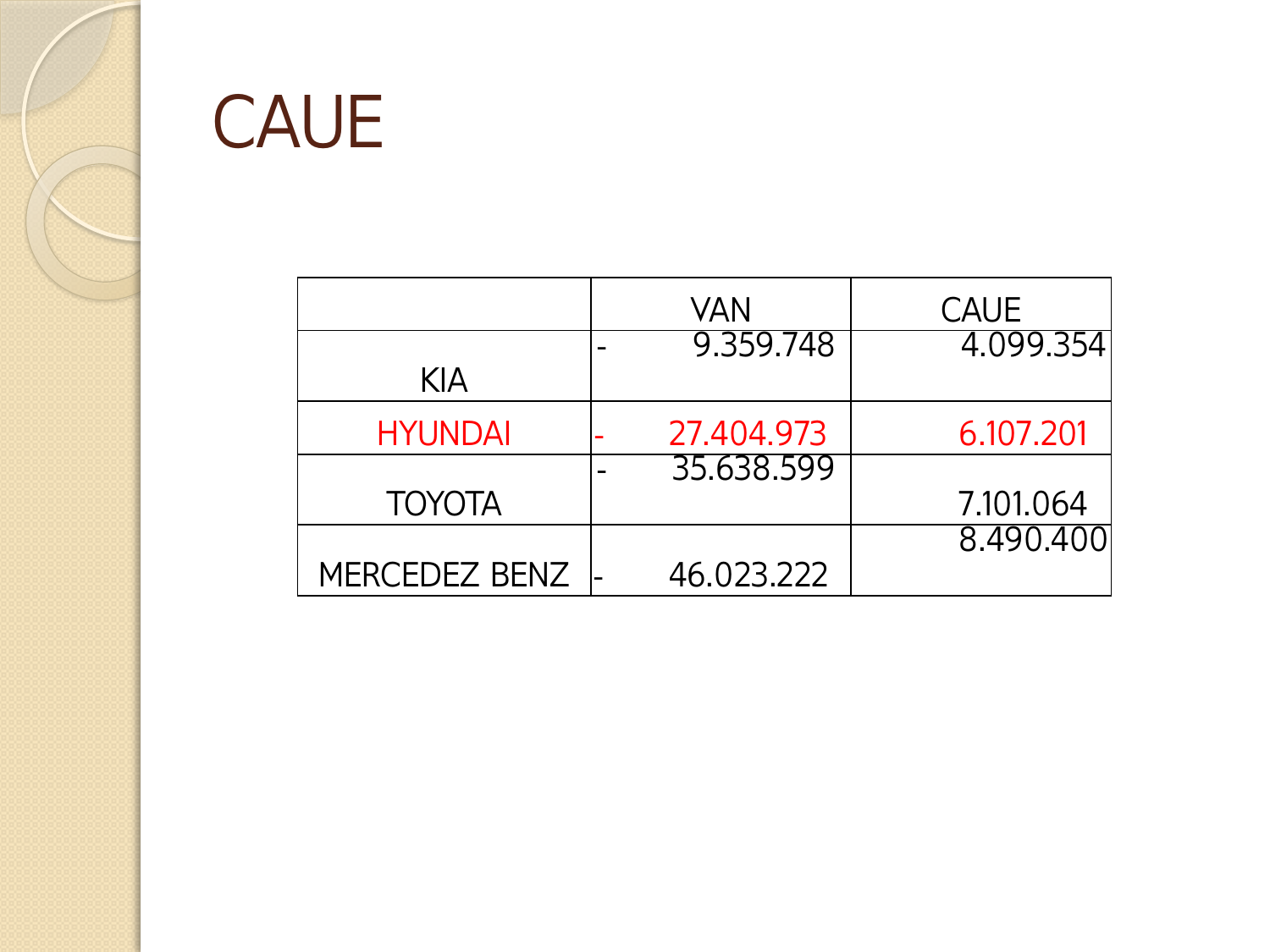

# CAUE
|  | VAN | CAUE |
| --- | --- | --- |
| KIA | - 9.359.748 | 4.099.354 |
| HYUNDAI | - 27.404.973 | 6.107.201 |
| TOYOTA | - 35.638.599 | 7.101.064 |
| MERCEDEZ BENZ | - 46.023.222 | 8.490.400 |